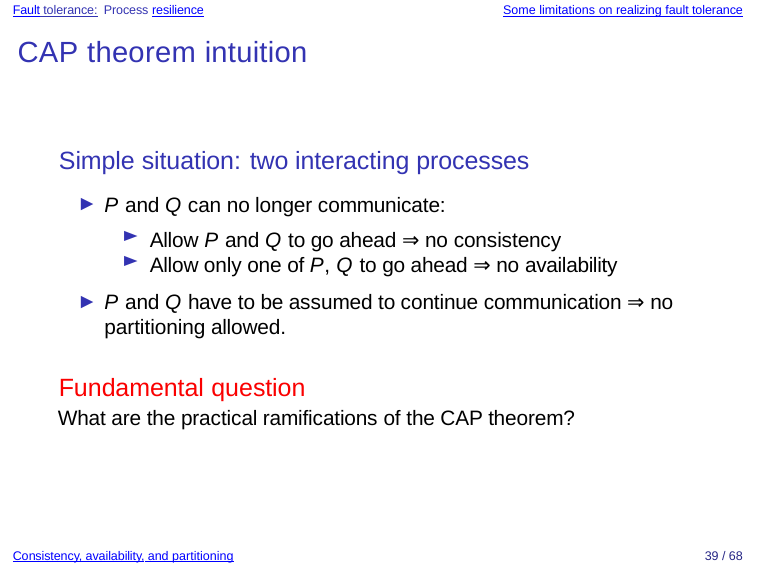

Fault tolerance: Process resilience
Some limitations on realizing fault tolerance
CAP theorem intuition
Simple situation: two interacting processes
P and Q can no longer communicate:
Allow P and Q to go ahead ⇒ no consistency
Allow only one of P, Q to go ahead ⇒ no availability
P and Q have to be assumed to continue communication ⇒ no  partitioning allowed.

Fundamental question
What are the practical ramifications of the CAP theorem?
Consistency, availability, and partitioning
39 / 68